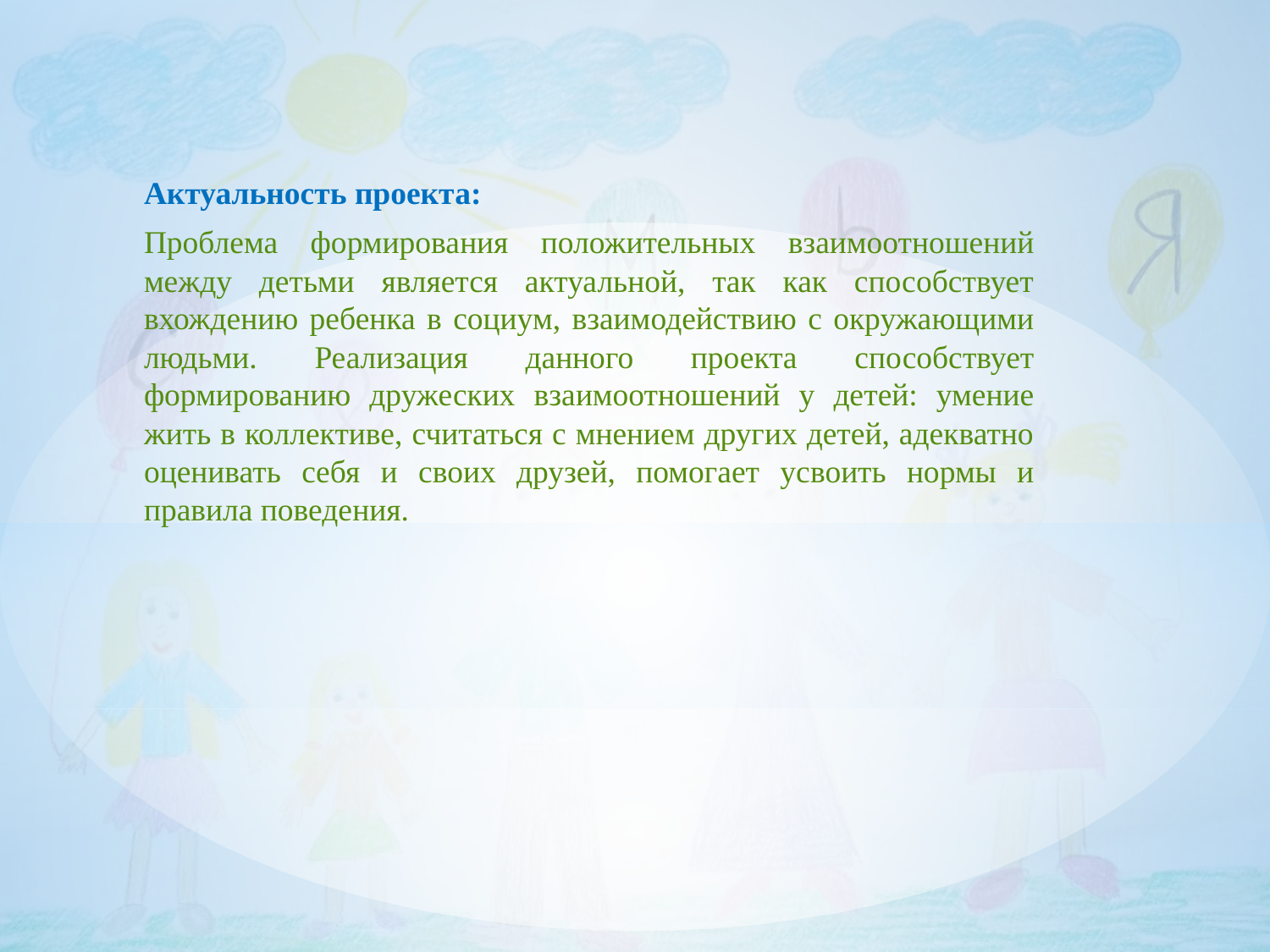

Актуальность проекта:
Проблема формирования положительных взаимоотношений между детьми является актуальной, так как способствует вхождению ребенка в социум, взаимодействию с окружающими людьми. Реализация данного проекта способствует формированию дружеских взаимоотношений у детей: умение жить в коллективе, считаться с мнением других детей, адекватно оценивать себя и своих друзей, помогает усвоить нормы и правила поведения.